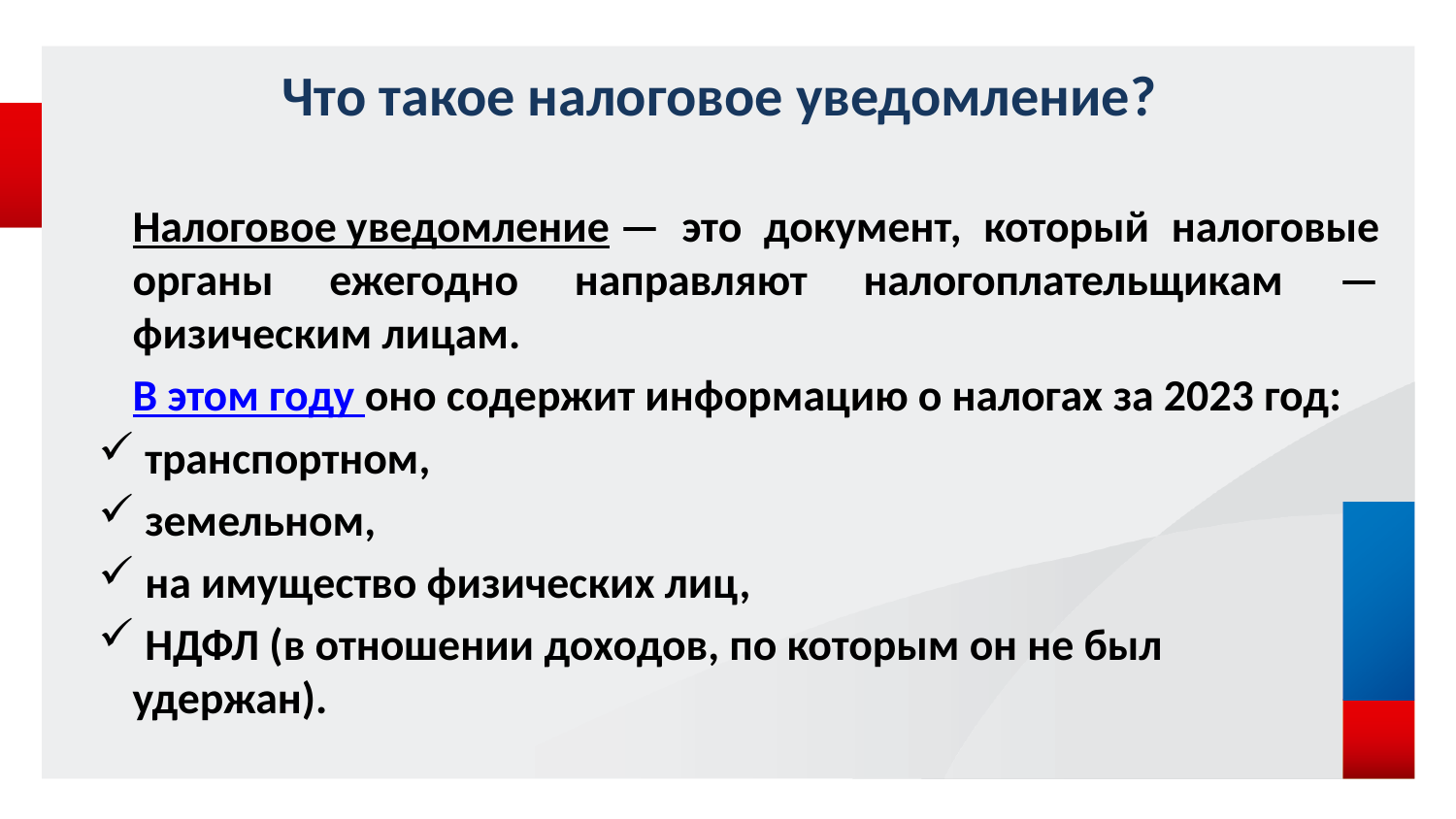

# Что такое налоговое уведомление?
Налоговое уведомление — это документ, который налоговые органы ежегодно направляют налогоплательщикам — физическим лицам.
В этом году оно содержит информацию о налогах за 2023 год:
 транспортном,
 земельном,
 на имущество физических лиц,
 НДФЛ (в отношении доходов, по которым он не был      удержан).